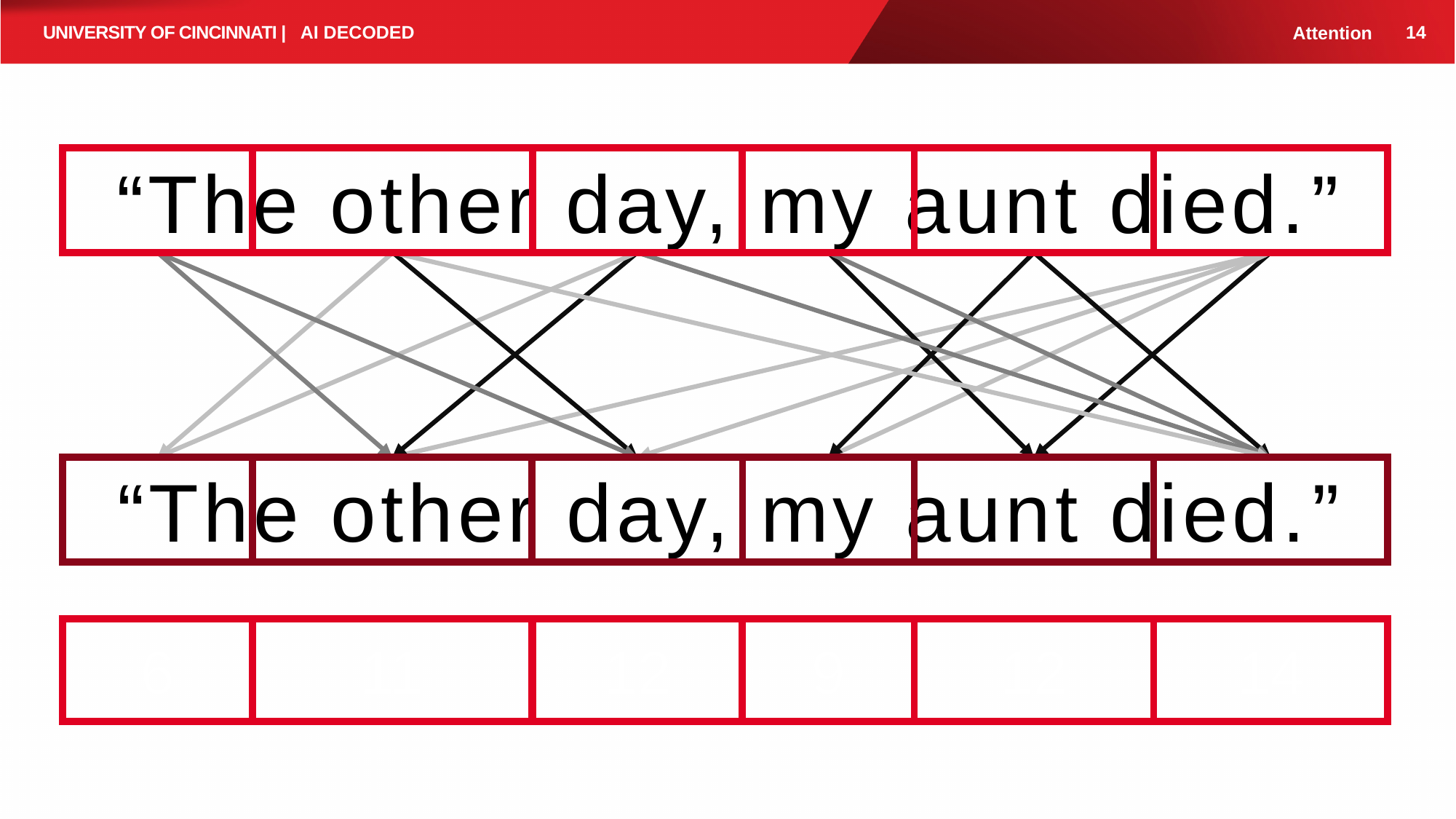

AI Decoded
14
Attention
“The other day, my aunt died.”

“The other day, my aunt died.”

6
11
12
9
12
14